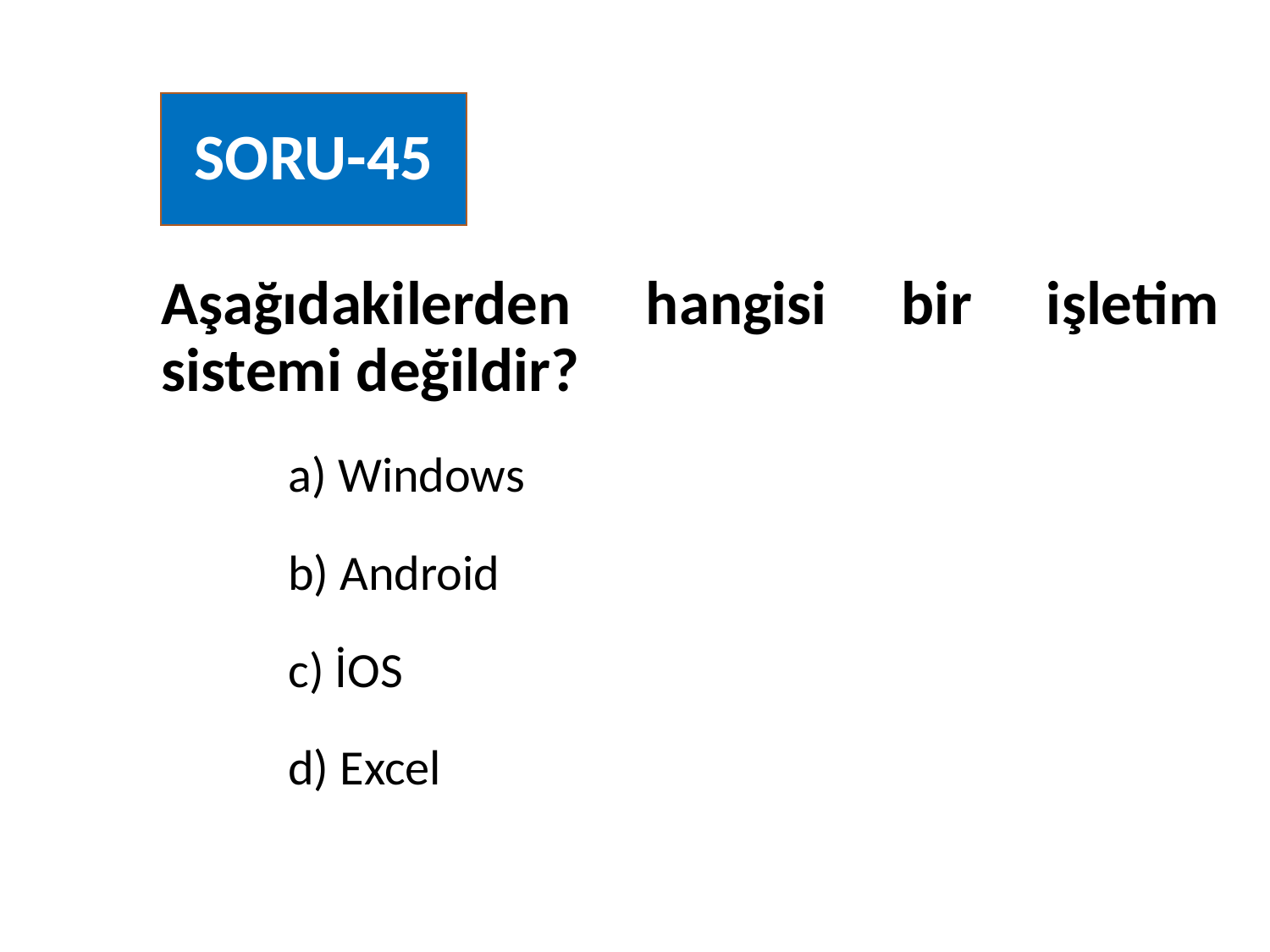

# SORU-45
Aşağıdakilerden hangisi bir işletim sistemi değildir?
a) Windows
b) Android
c) İOS
d) Excel